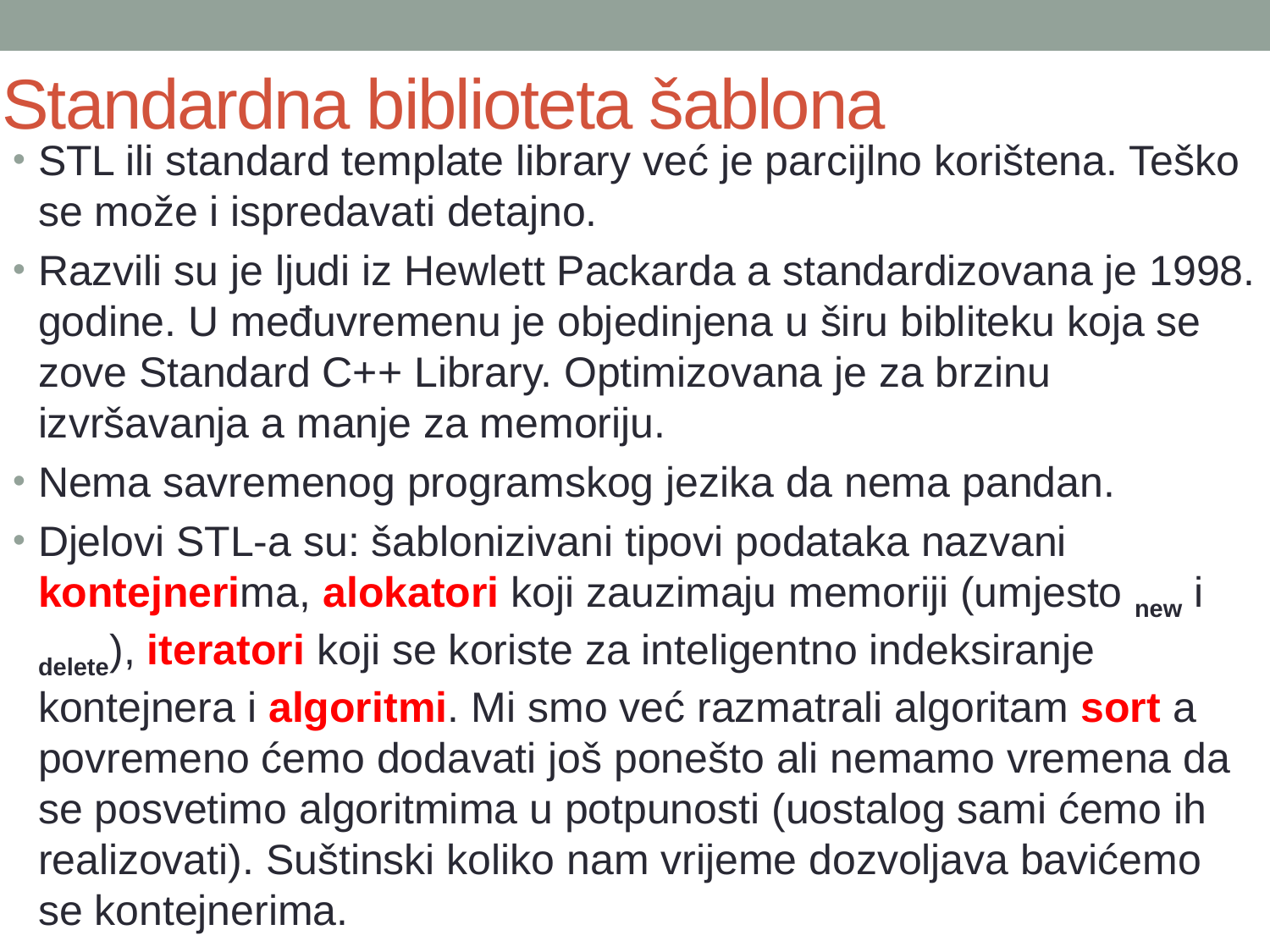

# Standardna biblioteta šablona
STL ili standard template library već je parcijlno korištena. Teško se može i ispredavati detajno.
Razvili su je ljudi iz Hewlett Packarda a standardizovana je 1998. godine. U međuvremenu je objedinjena u širu bibliteku koja se zove Standard C++ Library. Optimizovana je za brzinu izvršavanja a manje za memoriju.
Nema savremenog programskog jezika da nema pandan.
Djelovi STL-a su: šablonizivani tipovi podataka nazvani kontejnerima, alokatori koji zauzimaju memoriji (umjesto new i delete), iteratori koji se koriste za inteligentno indeksiranje kontejnera i algoritmi. Mi smo već razmatrali algoritam sort a povremeno ćemo dodavati još ponešto ali nemamo vremena da se posvetimo algoritmima u potpunosti (uostalog sami ćemo ih realizovati). Suštinski koliko nam vrijeme dozvoljava bavićemo se kontejnerima.